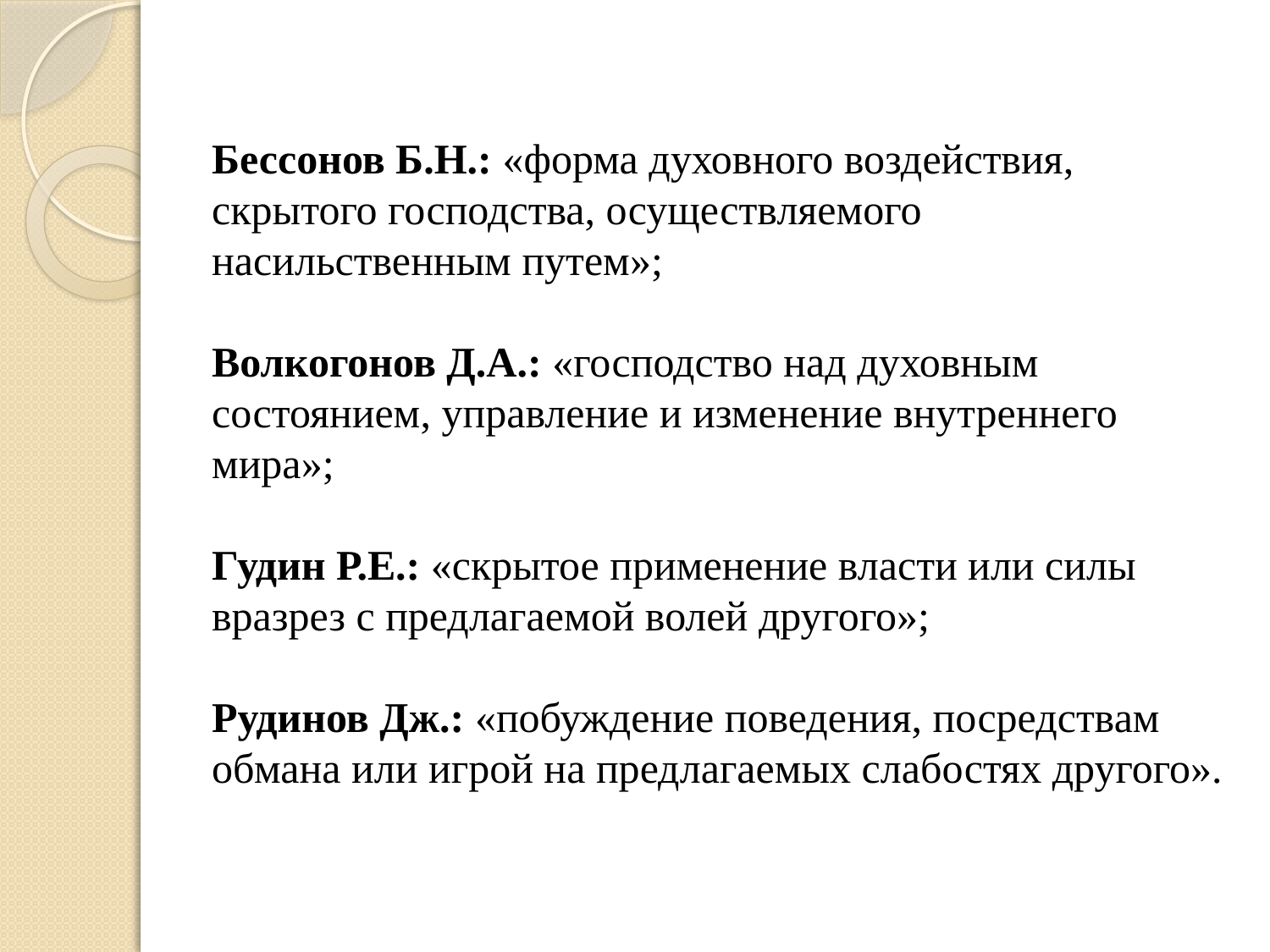

# Бессонов Б.Н.: «форма духовного воздействия, скрытого господства, осуществляемого насильственным путем»; Волкогонов Д.А.: «господство над духовным состоянием, управление и изменение внутреннего мира»; Гудин Р.Е.: «скрытое применение власти или силы вразрез с предлагаемой волей другого»; Рудинов Дж.: «побуждение поведения, посредствам обмана или игрой на предлагаемых слабостях другого».